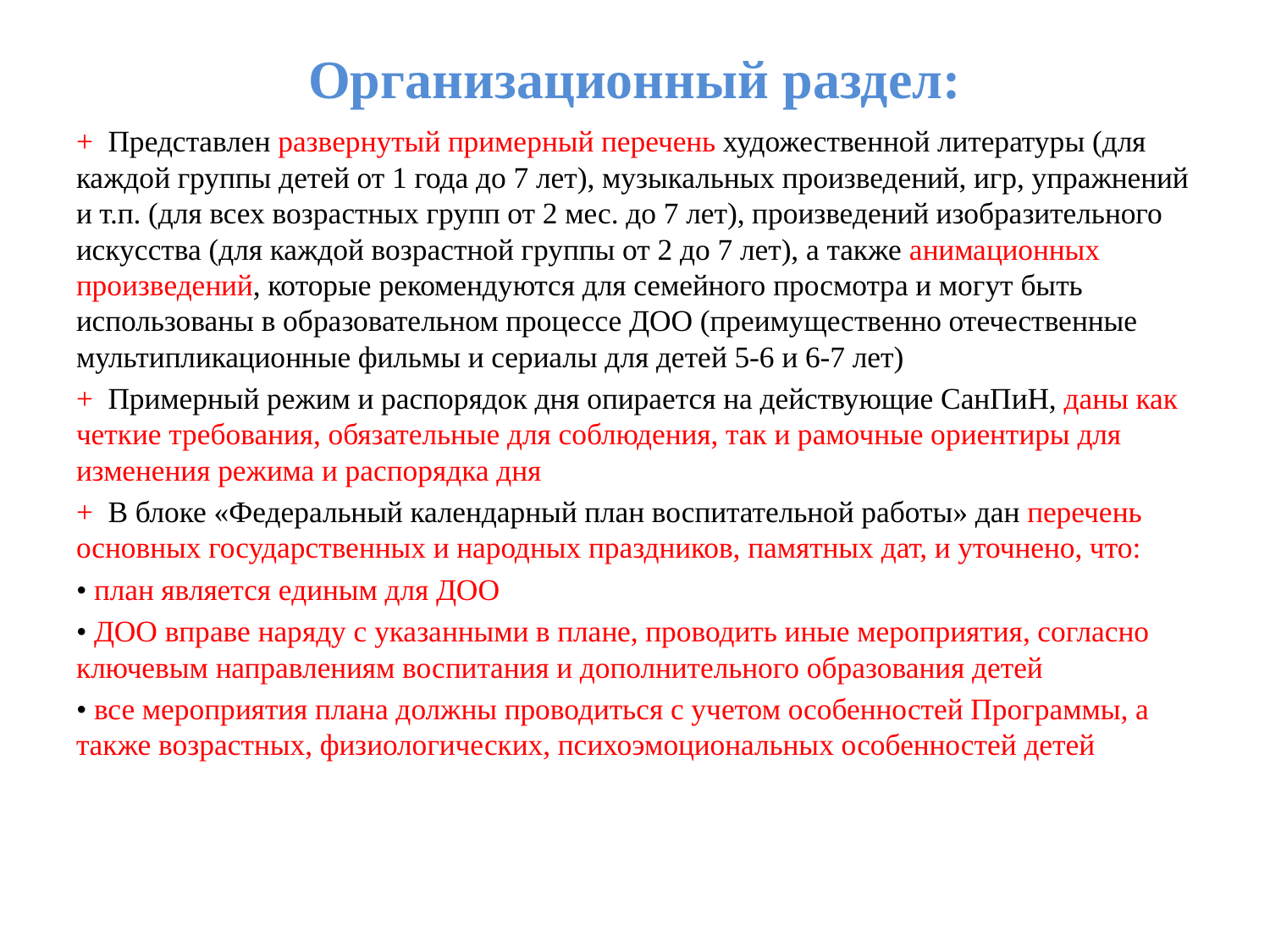

# Организационный раздел:
+  Представлен развернутый примерный перечень художественной литературы (для каждой группы детей от 1 года до 7 лет), музыкальных произведений, игр, упражнений и т.п. (для всех возрастных групп от 2 мес. до 7 лет), произведений изобразительного искусства (для каждой возрастной группы от 2 до 7 лет), а также анимационных произведений, которые рекомендуются для семейного просмотра и могут быть использованы в образовательном процессе ДОО (преимущественно отечественные мультипликационные фильмы и сериалы для детей 5-6 и 6-7 лет)
+  Примерный режим и распорядок дня опирается на действующие СанПиН, даны как четкие требования, обязательные для соблюдения, так и рамочные ориентиры для изменения режима и распорядка дня
+  В блоке «Федеральный календарный план воспитательной работы» дан перечень основных государственных и народных праздников, памятных дат, и уточнено, что:
• план является единым для ДОО
• ДОО вправе наряду с указанными в плане, проводить иные мероприятия, согласно ключевым направлениям воспитания и дополнительного образования детей
• все мероприятия плана должны проводиться с учетом особенностей Программы, а также возрастных, физиологических, психоэмоциональных особенностей детей